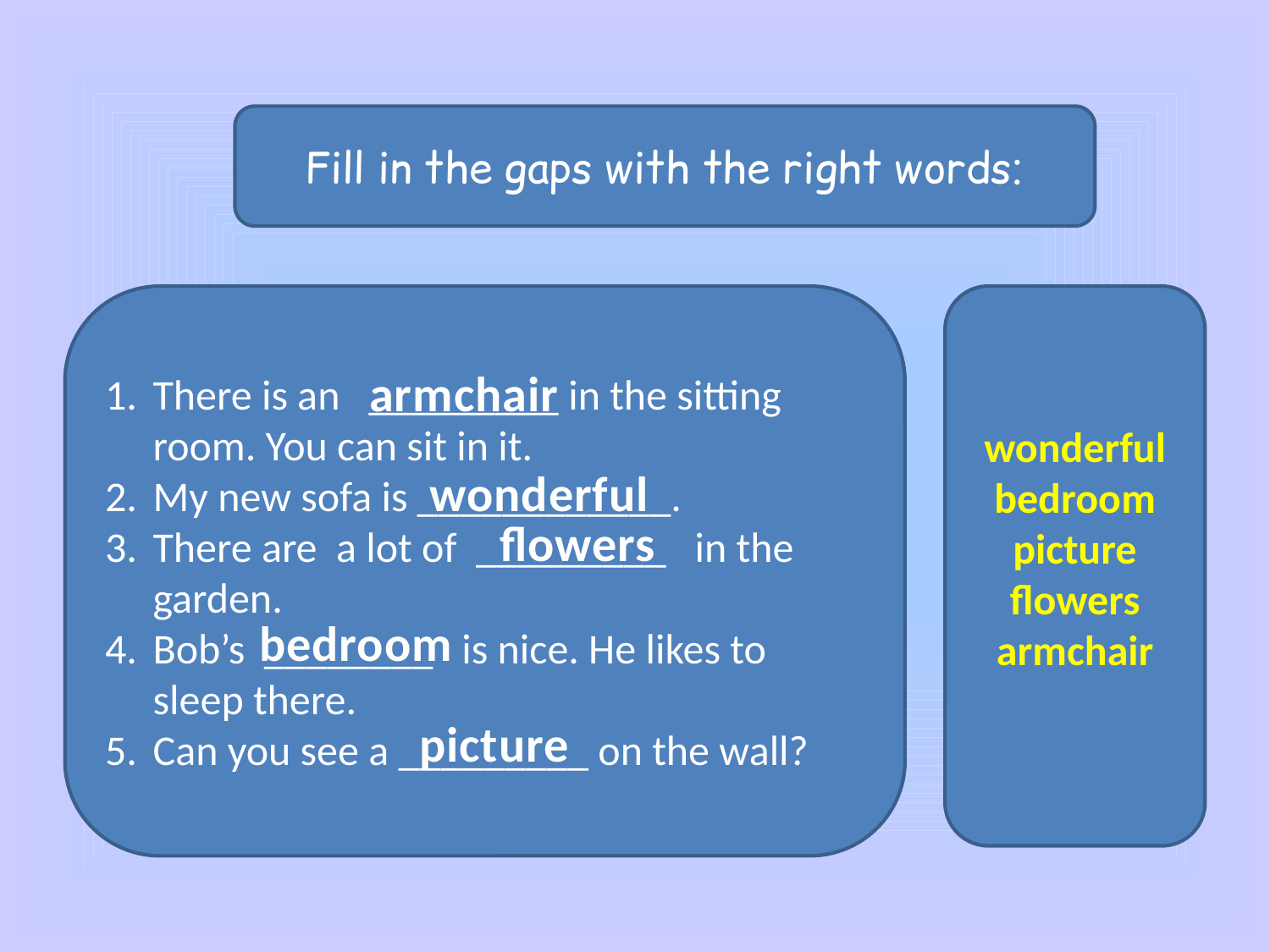

Fill in the gaps with the right words:
There is an   _________ in the sitting room. You can sit in it.
My new sofa is ____________.
There are  a lot of  _________   in the garden.
Bob’s  ________   is nice. He likes to sleep there.
Can you see a _________ on the wall?
wonderful
bedroom
picture
flowers
armchair

armchair
wonderful
flowers
bedroom
picture